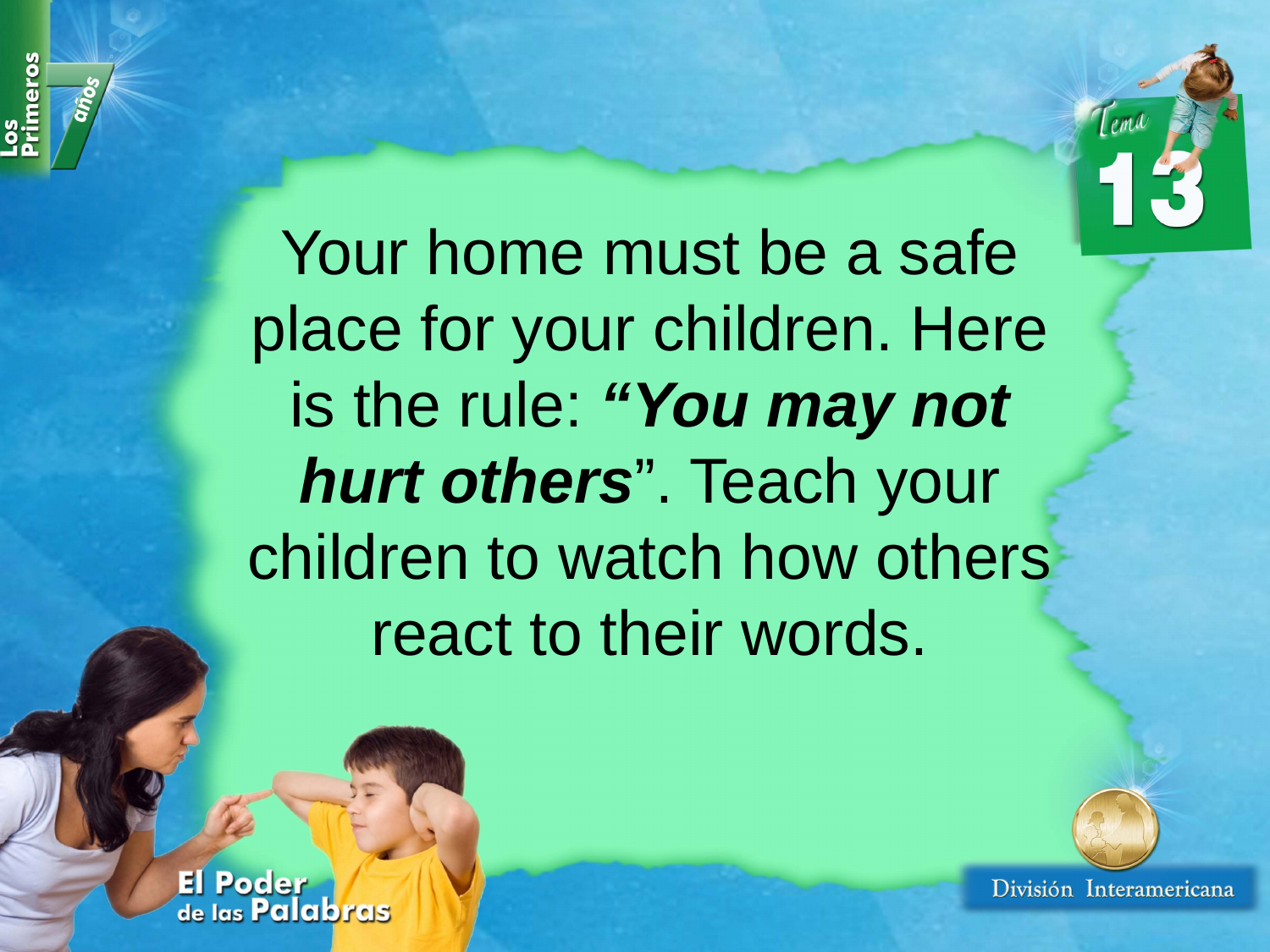

Your home must be a safe place for your children. Here is the rule: “You may not hurt others”. Teach your children to watch how others react to their words.